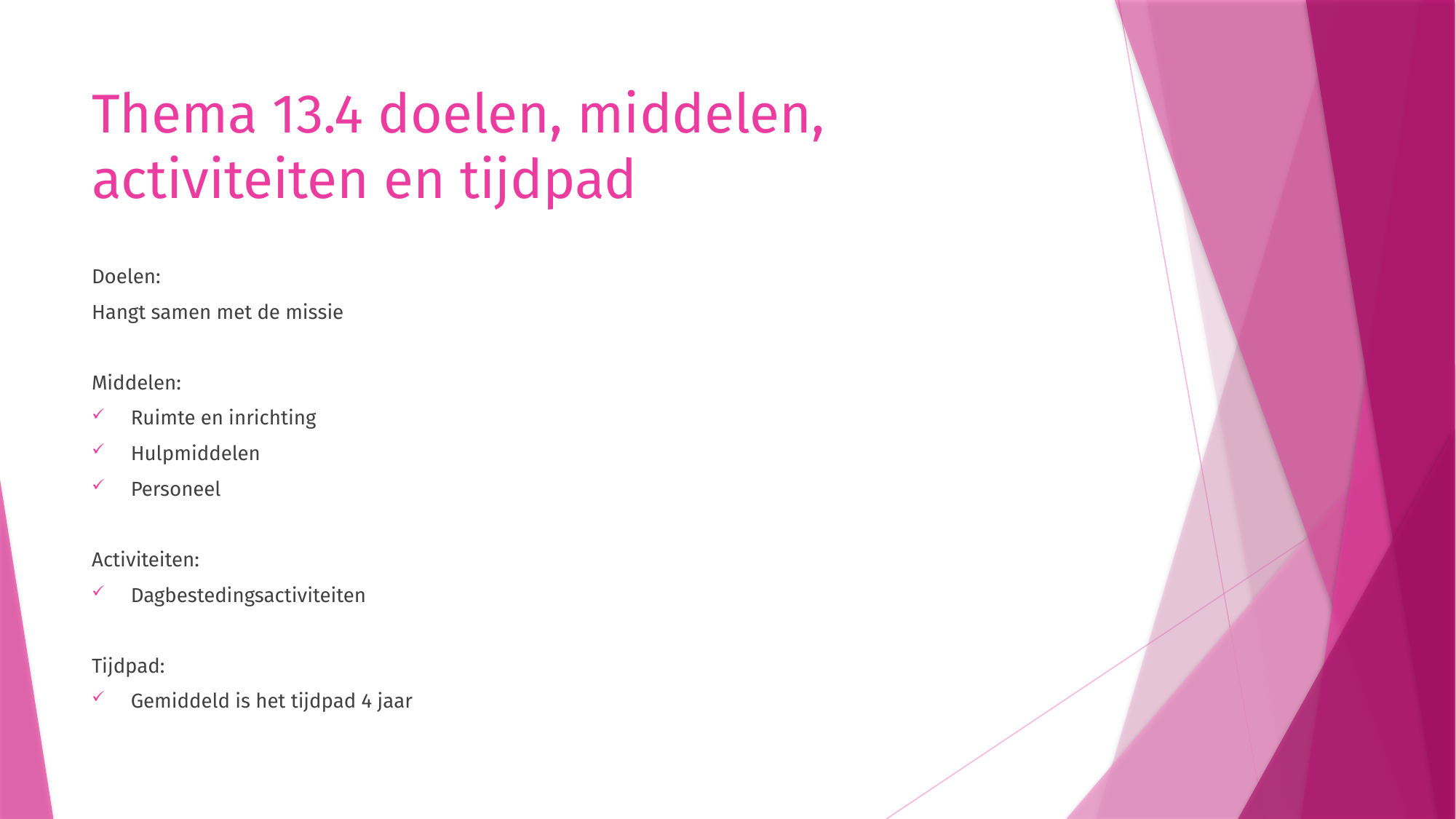

# Thema 13.4 doelen, middelen, activiteiten en tijdpad
Doelen:
Hangt samen met de missie

Middelen:
Ruimte en inrichting
Hulpmiddelen
Personeel

Activiteiten:
Dagbestedingsactiviteiten

Tijdpad:
Gemiddeld is het tijdpad 4 jaar